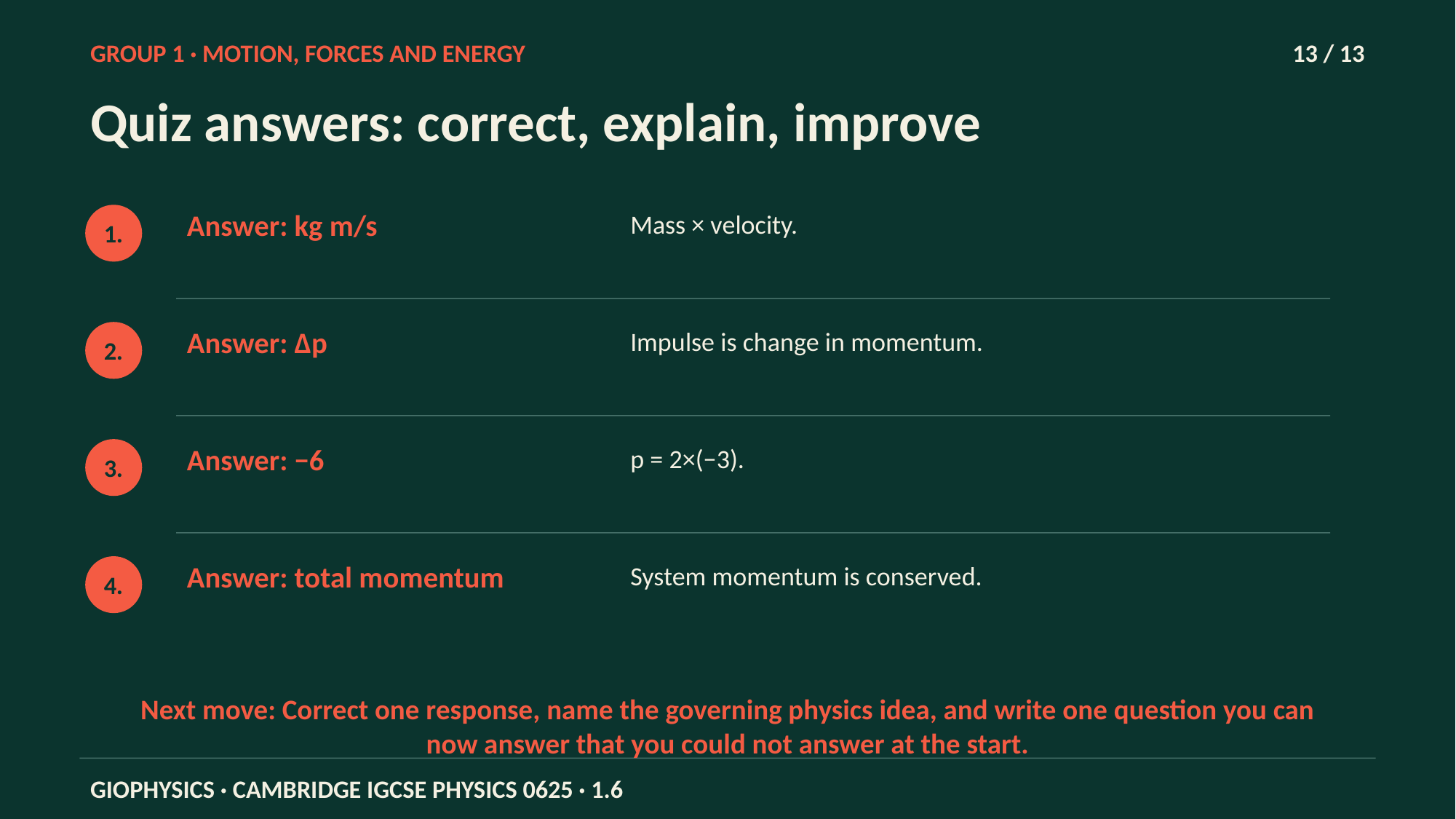

GROUP 1 · MOTION, FORCES AND ENERGY
13 / 13
Quiz answers: correct, explain, improve
Answer: kg m/s
Mass × velocity.

1.

Answer: Δp
Impulse is change in momentum.

2.

Answer: −6
p = 2×(−3).

3.

Answer: total momentum
System momentum is conserved.

4.
Next move: Correct one response, name the governing physics idea, and write one question you can now answer that you could not answer at the start.

GIOPHYSICS · CAMBRIDGE IGCSE PHYSICS 0625 · 1.6